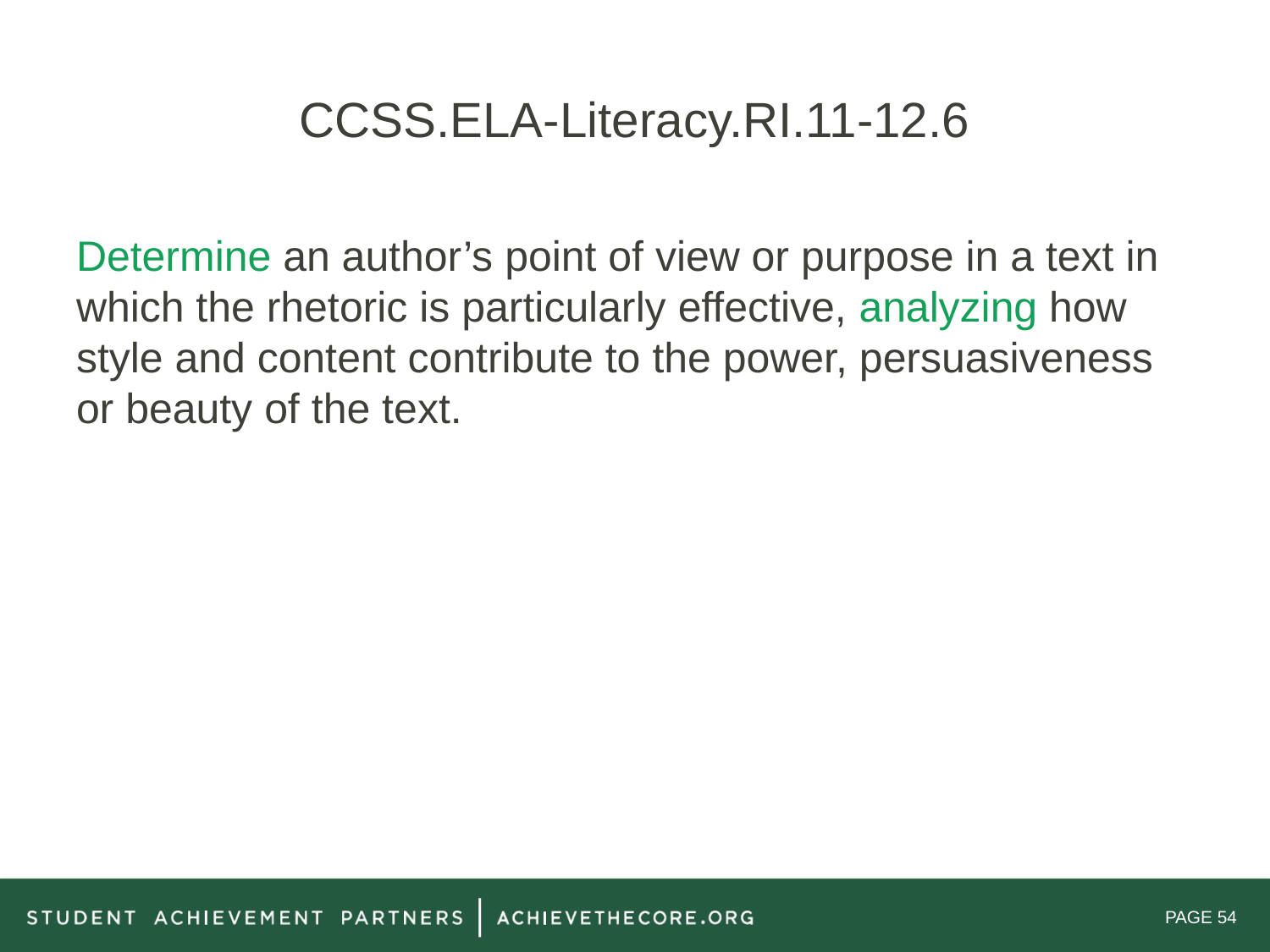

# CCSS.ELA-Literacy.RI.11-12.6
Determine an author’s point of view or purpose in a text in which the rhetoric is particularly effective, analyzing how style and content contribute to the power, persuasiveness or beauty of the text.